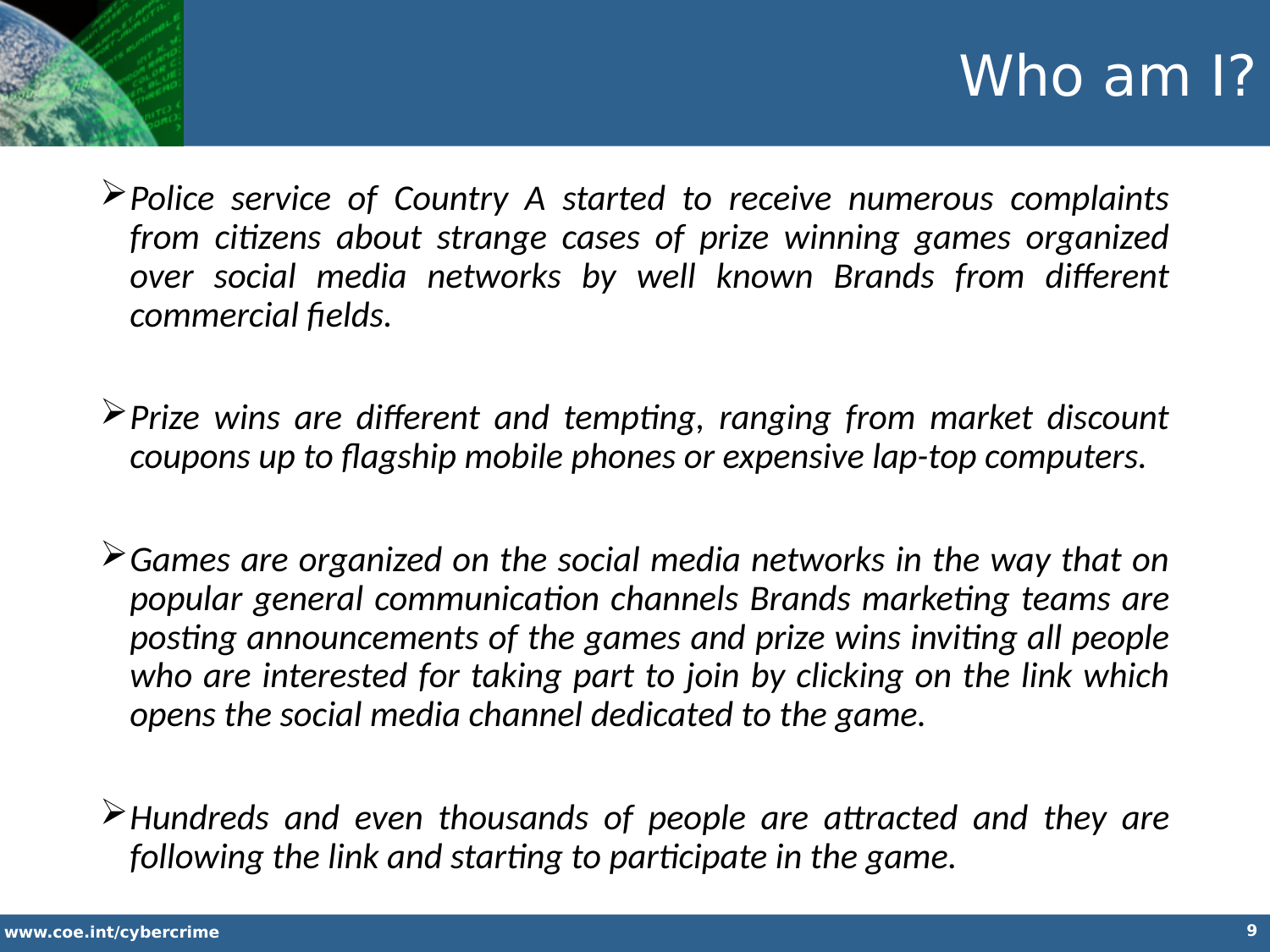

Who am I?
Police service of Country A started to receive numerous complaints from citizens about strange cases of prize winning games organized over social media networks by well known Brands from different commercial fields.

Prize wins are different and tempting, ranging from market discount coupons up to flagship mobile phones or expensive lap-top computers.

Games are organized on the social media networks in the way that on popular general communication channels Brands marketing teams are posting announcements of the games and prize wins inviting all people who are interested for taking part to join by clicking on the link which opens the social media channel dedicated to the game.

Hundreds and even thousands of people are attracted and they are following the link and starting to participate in the game.

9